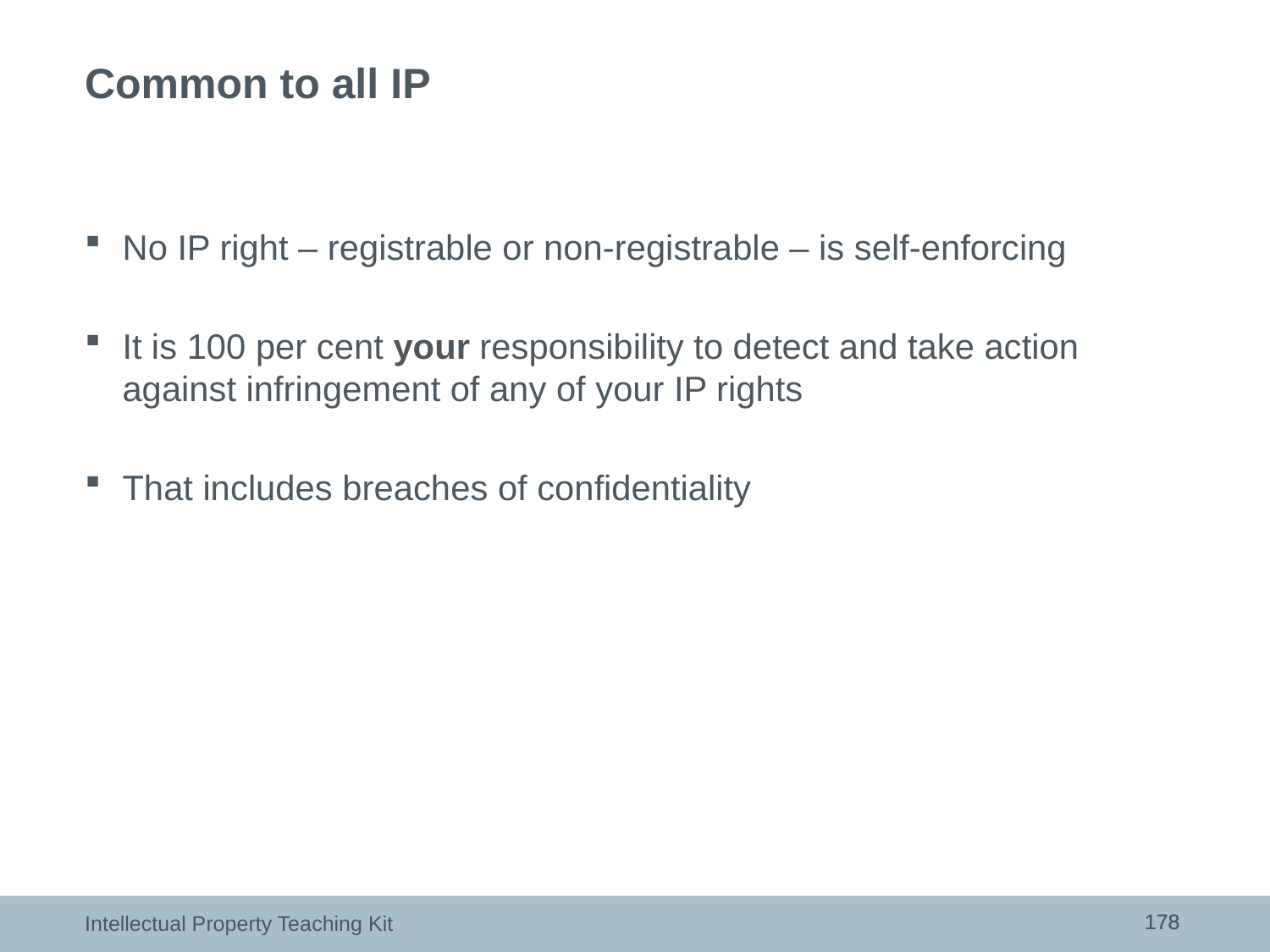

# Common to all IP
No IP right – registrable or non-registrable – is self-enforcing

It is 100 per cent your responsibility to detect and take action against infringement of any of your IP rights

That includes breaches of confidentiality

178
178
Intellectual Property Teaching Kit